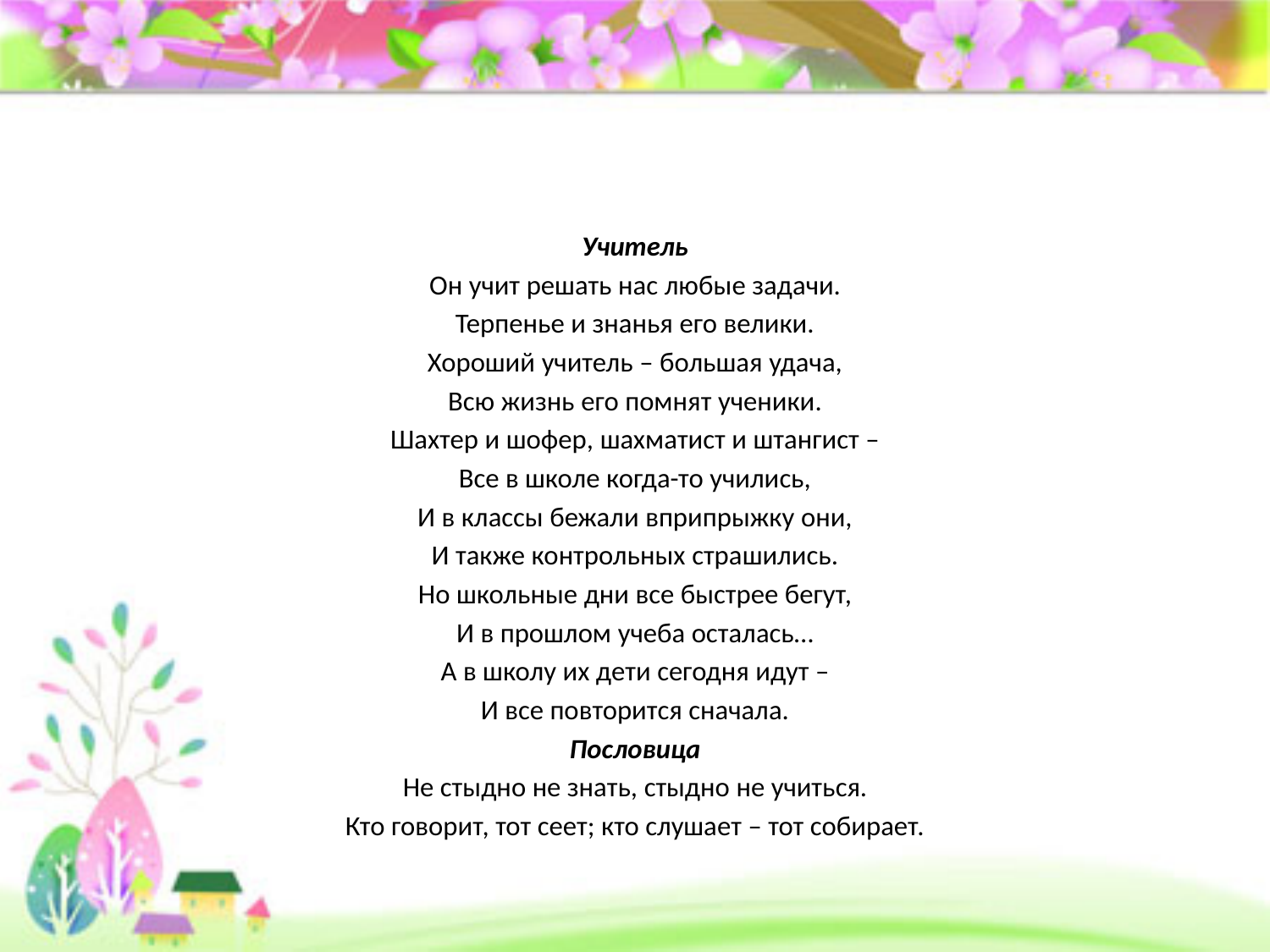

#
Учитель
Он учит решать нас любые задачи.
Терпенье и знанья его велики.
Хороший учитель – большая удача,
Всю жизнь его помнят ученики.
Шахтер и шофер, шахматист и штангист –
Все в школе когда-то учились,
И в классы бежали вприпрыжку они,
И также контрольных страшились.
Но школьные дни все быстрее бегут,
И в прошлом учеба осталась…
А в школу их дети сегодня идут –
И все повторится сначала.
Пословица
Не стыдно не знать, стыдно не учиться.
Кто говорит, тот сеет; кто слушает – тот собирает.